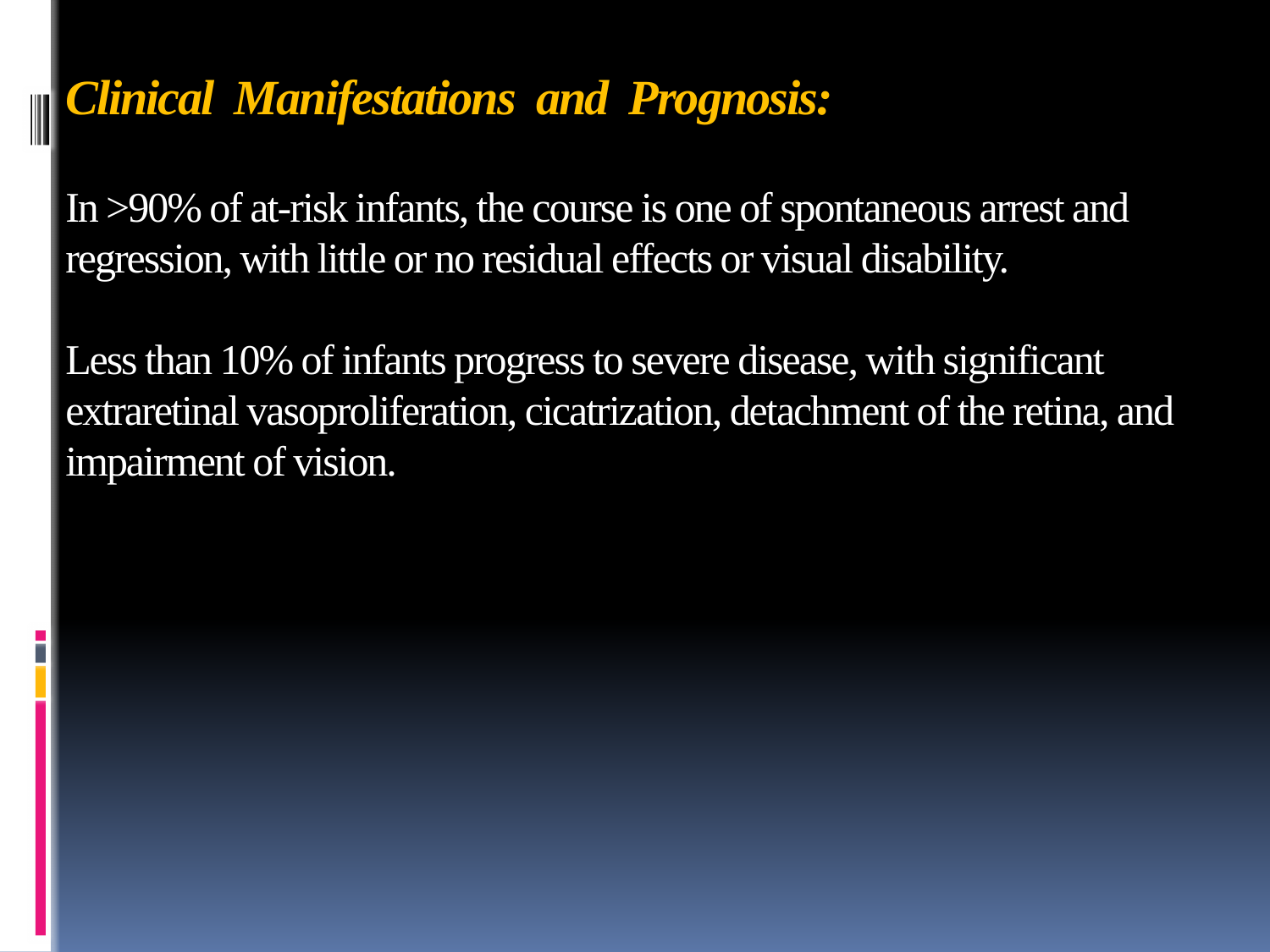

# Clinical  Manifestations  and  Prognosis: In >90% of at-risk infants, the course is one of spontaneous arrest and regression, with little or no residual effects or visual disability. Less than 10% of infants progress to severe disease, with significant extraretinal vasoproliferation, cicatrization, detachment of the retina, and impairment of vision.